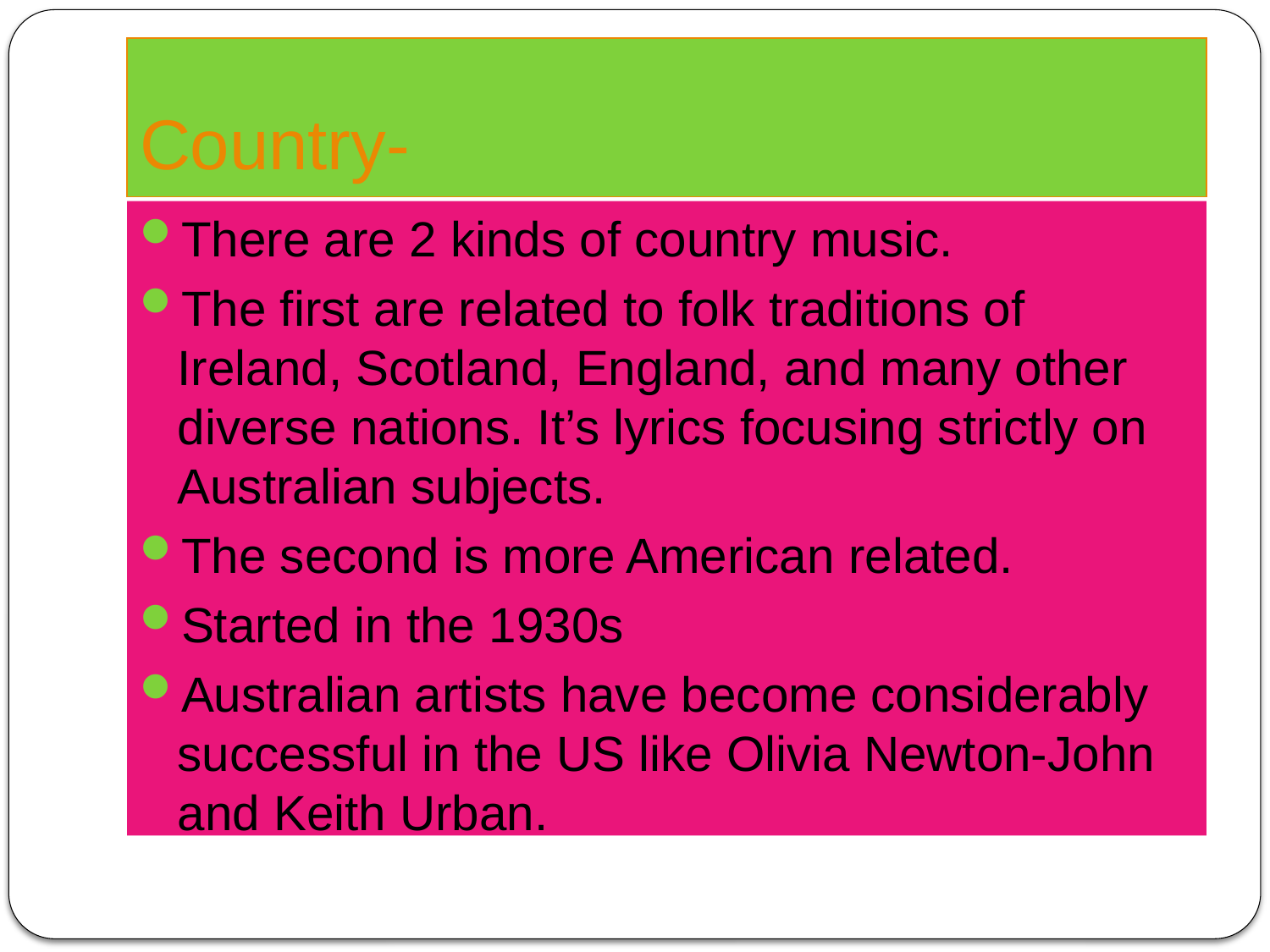

# Country-
There are 2 kinds of country music.
The first are related to folk traditions of Ireland, Scotland, England, and many other diverse nations. It’s lyrics focusing strictly on Australian subjects.
The second is more American related.
Started in the 1930s
Australian artists have become considerably successful in the US like Olivia Newton-John and Keith Urban.